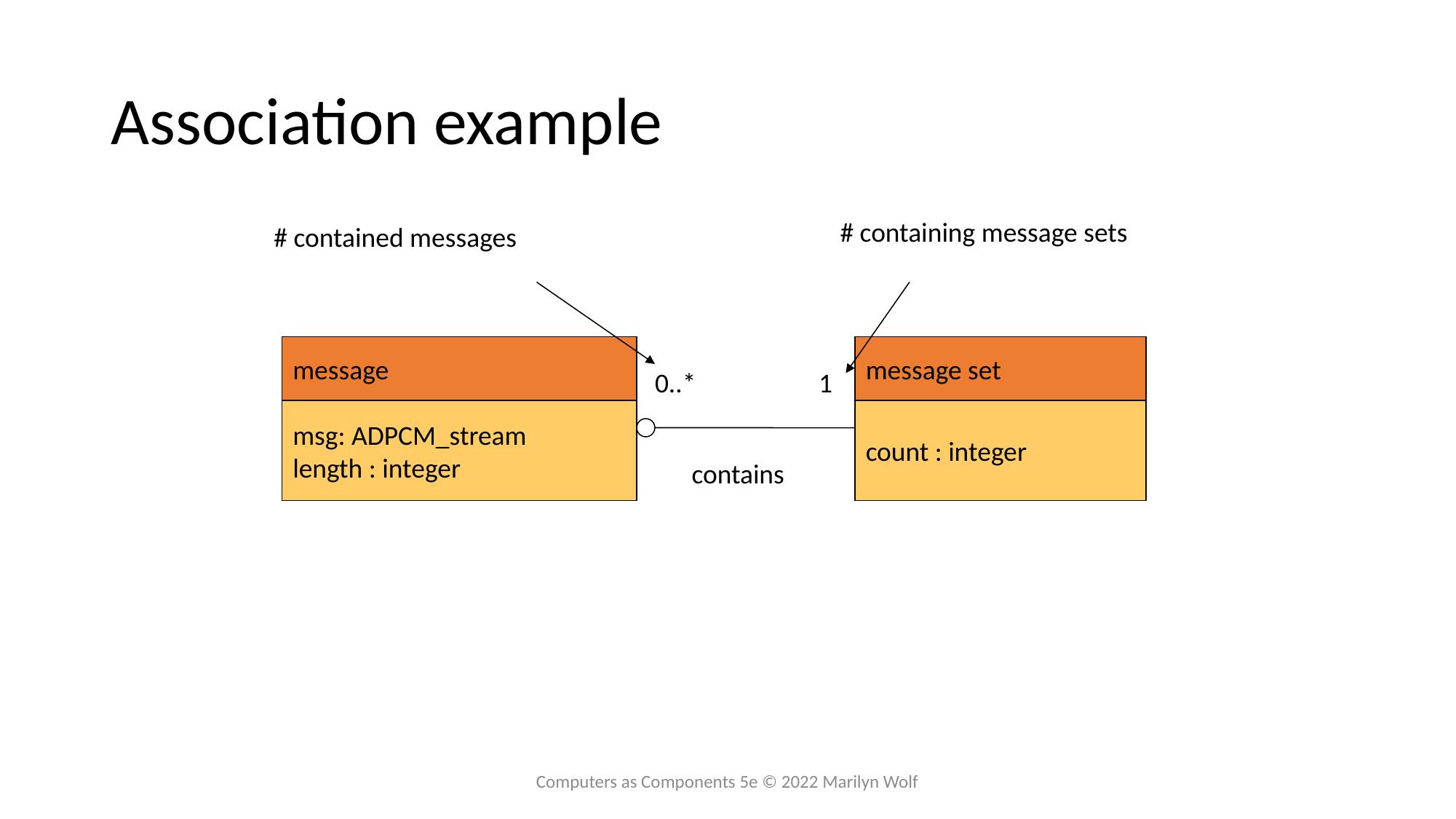

# Association example
# containing message sets

# contained messages

message
message set
0..*
1
msg: ADPCM_stream
length : integer
count : integer

contains
Computers as Components 5e © 2022 Marilyn Wolf